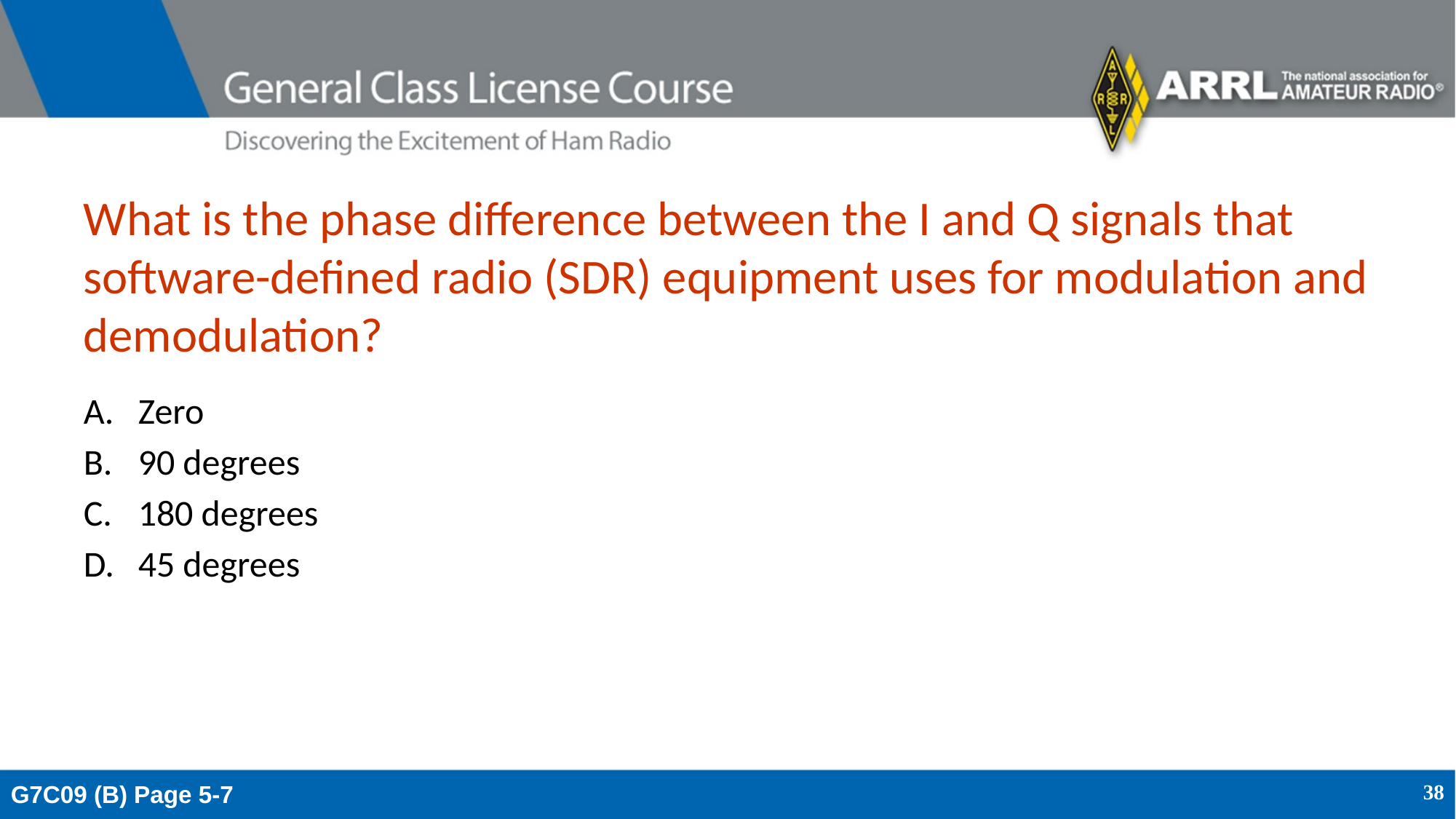

# What is the phase difference between the I and Q signals that software-defined radio (SDR) equipment uses for modulation and demodulation?
Zero
90 degrees
180 degrees
45 degrees
G7C09 (B) Page 5-7
38